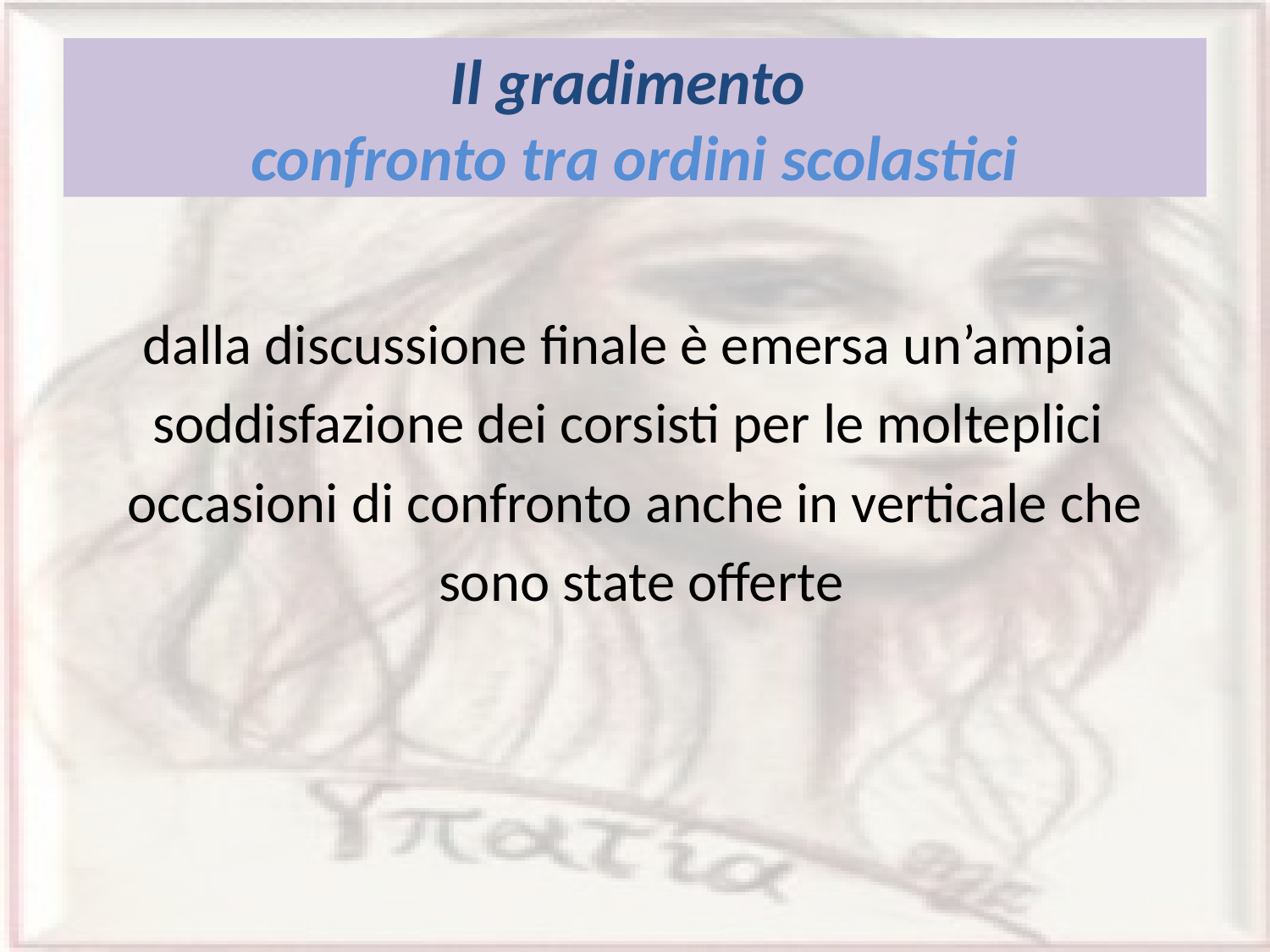

# Il gradimento confronto tra ordini scolastici

dalla discussione finale è emersa un’ampia
soddisfazione dei corsisti per le molteplici
occasioni di confronto anche in verticale che
 sono state offerte